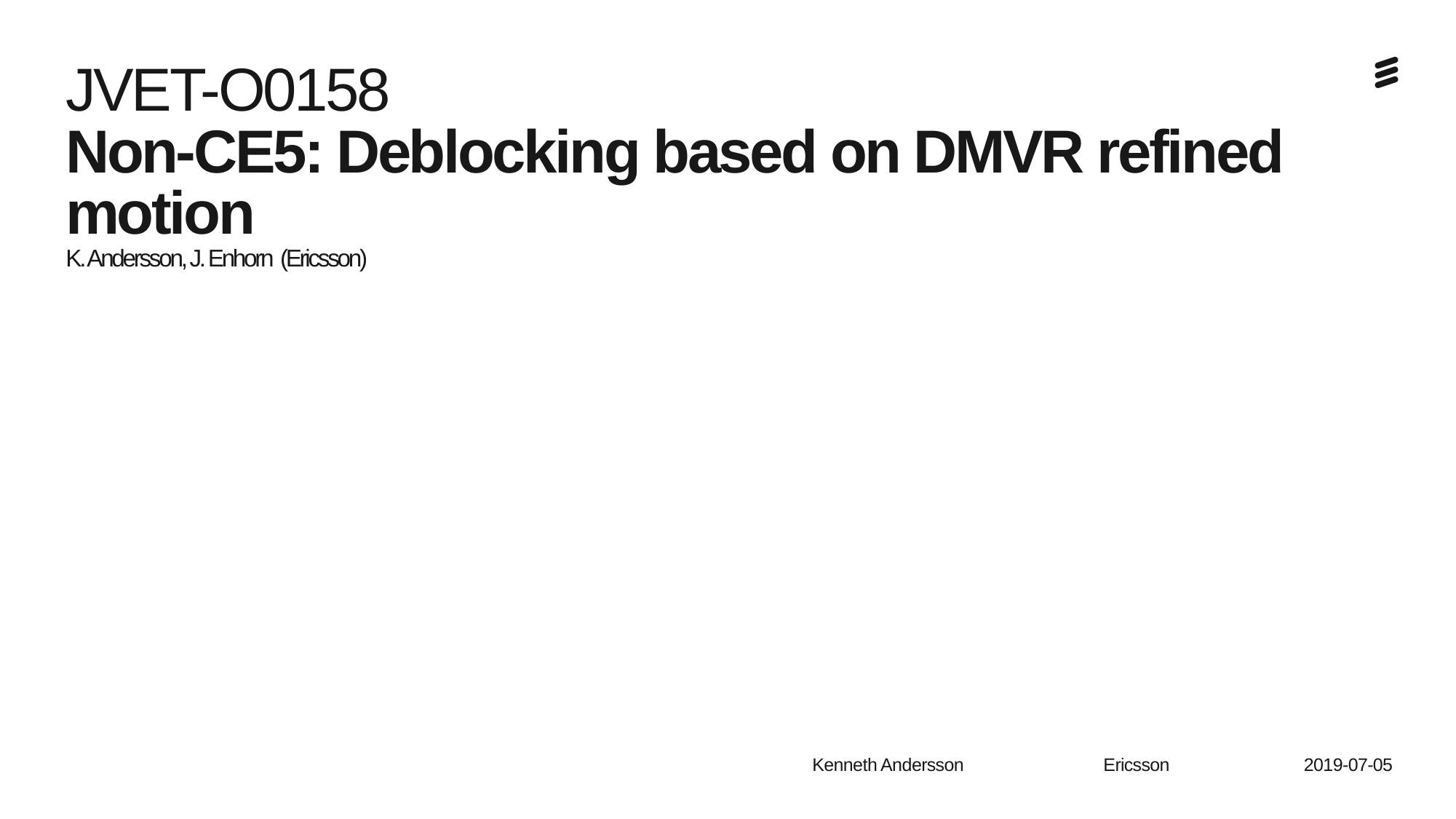

# JVET-O0158 Non-CE5: Deblocking based on DMVR refined motion K. Andersson, J. Enhorn  (Ericsson)

Ericsson
2019-07-05
Kenneth Andersson